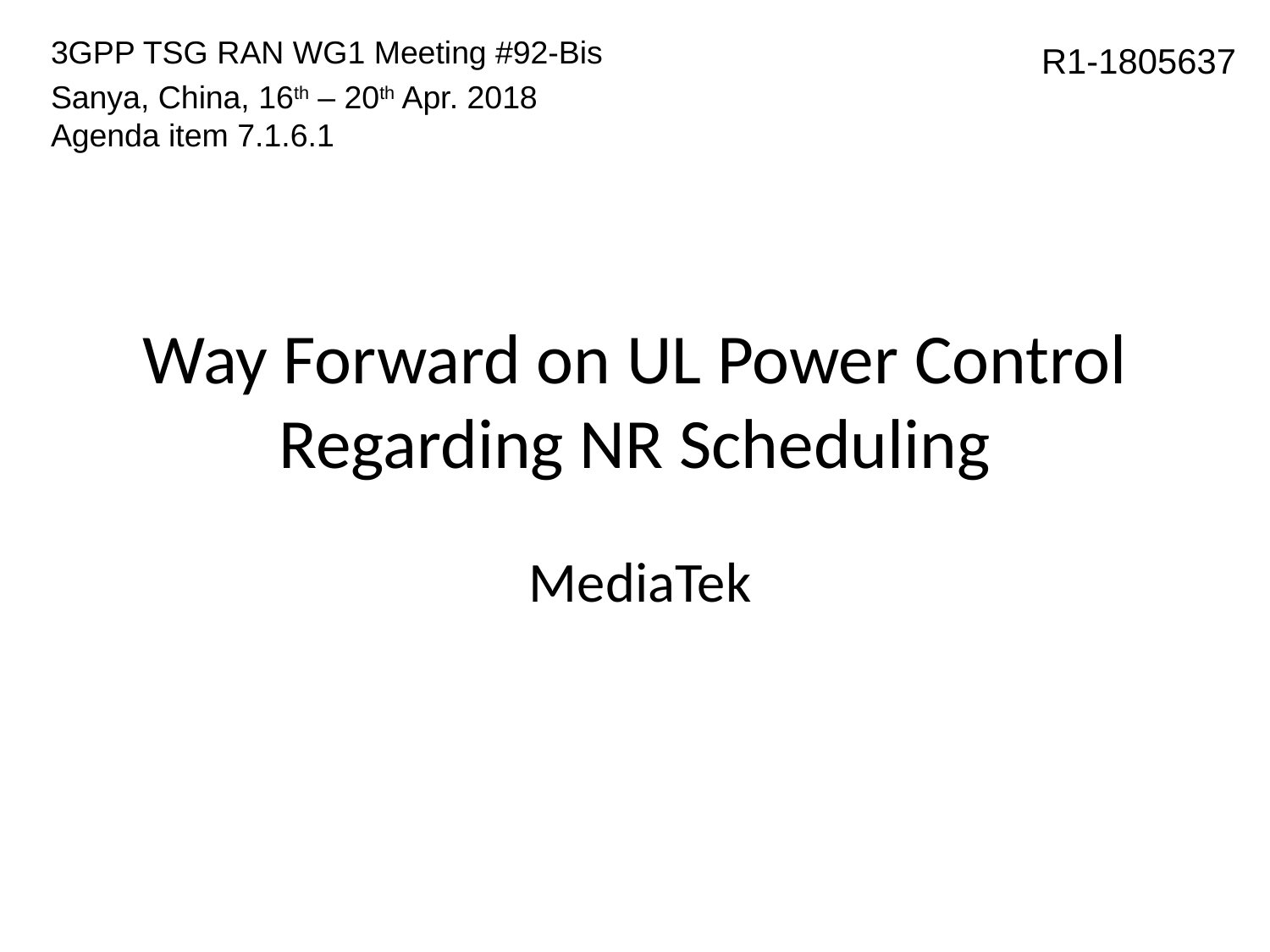

3GPP TSG RAN WG1 Meeting #92-Bis
Sanya, China, 16th – 20th Apr. 2018
Agenda item 7.1.6.1
R1-1805637
# Way Forward on UL Power Control Regarding NR Scheduling
MediaTek